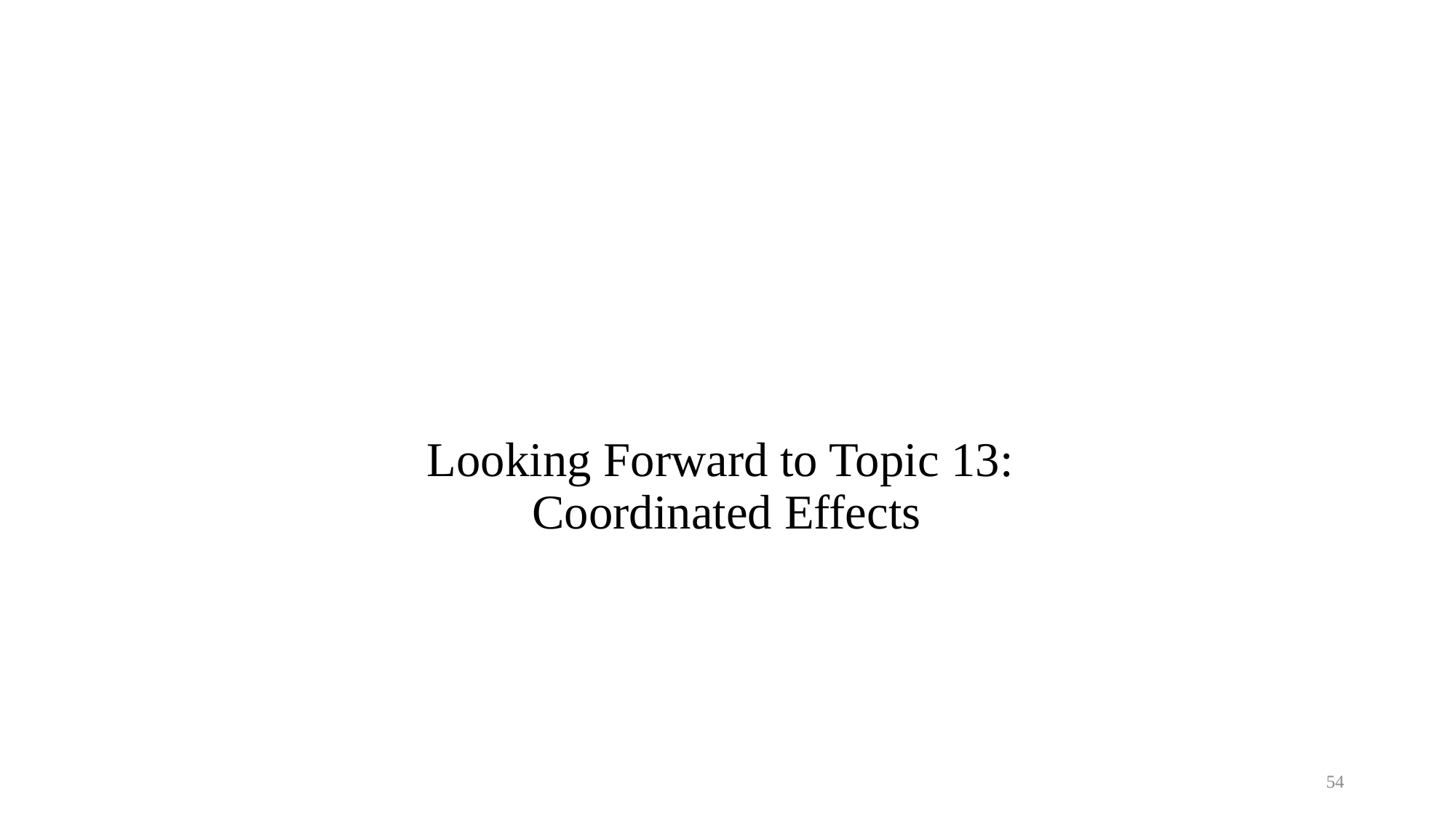

# Looking Forward to Topic 13: Coordinated Effects

54